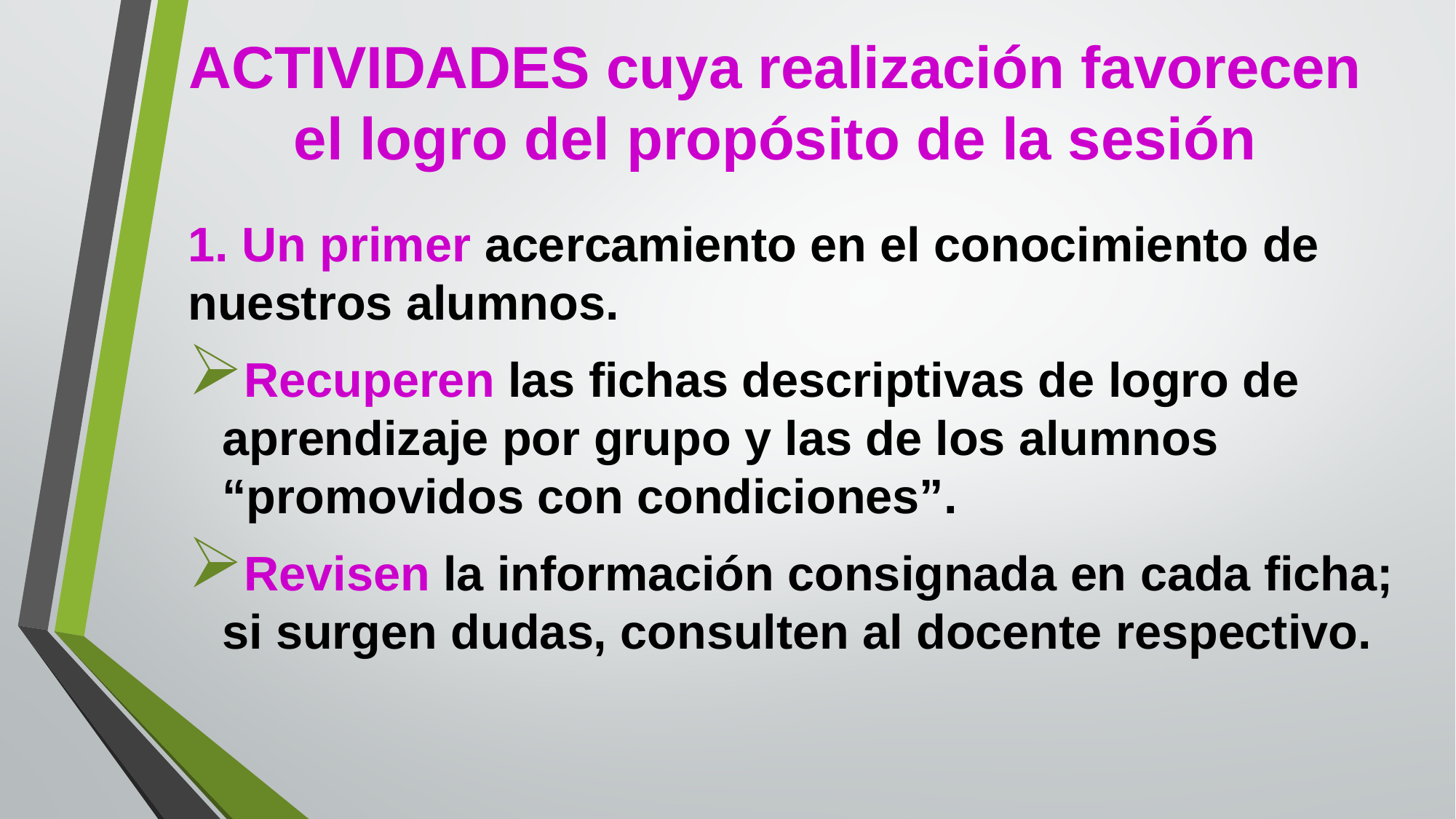

# ACTIVIDADES cuya realización favorecen el logro del propósito de la sesión
1. Un primer acercamiento en el conocimiento de nuestros alumnos.
Recuperen las fichas descriptivas de logro de aprendizaje por grupo y las de los alumnos “promovidos con condiciones”.
Revisen la información consignada en cada ficha; si surgen dudas, consulten al docente respectivo.